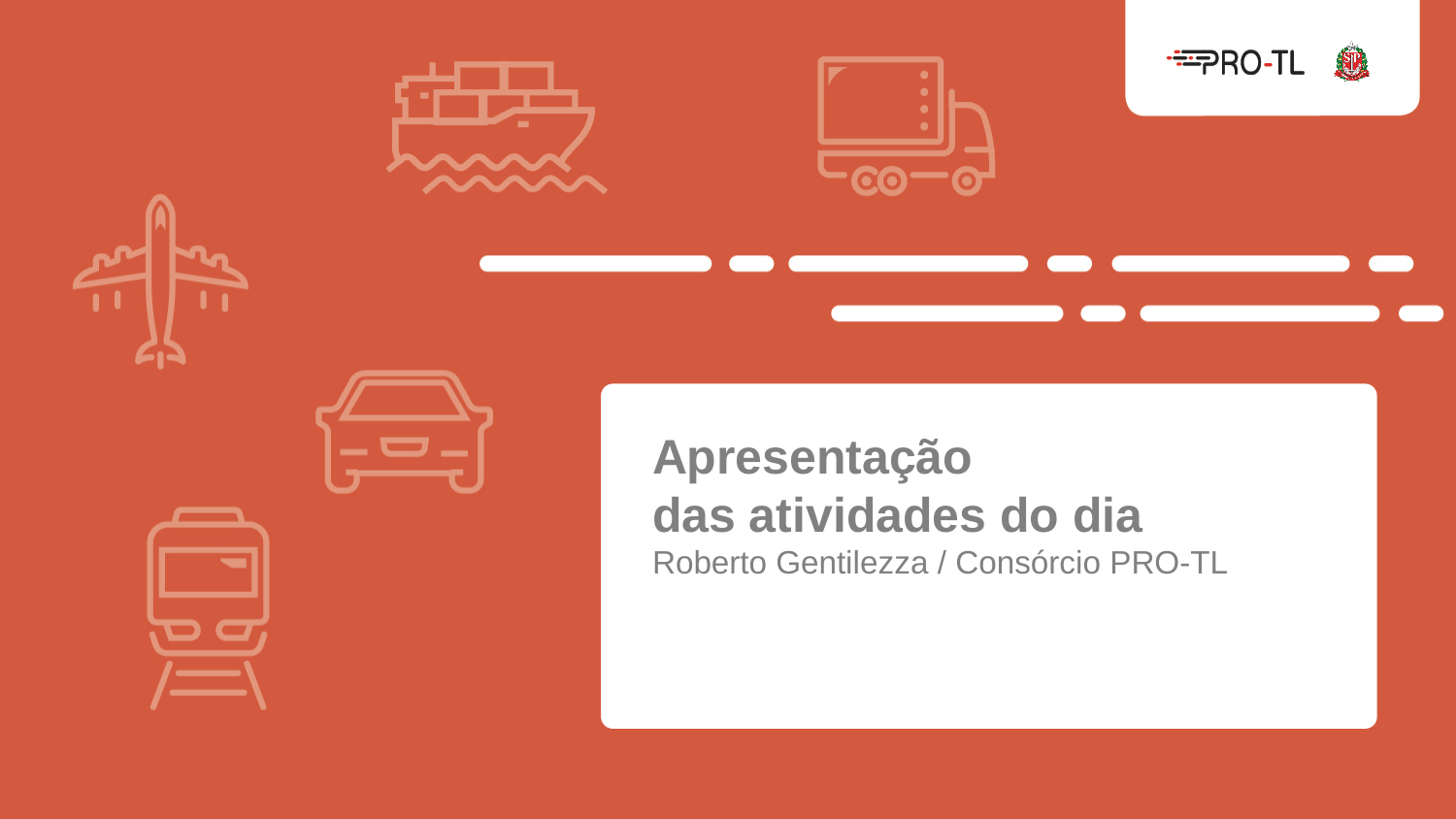

Apresentação
das atividades do dia
Roberto Gentilezza / Consórcio PRO-TL